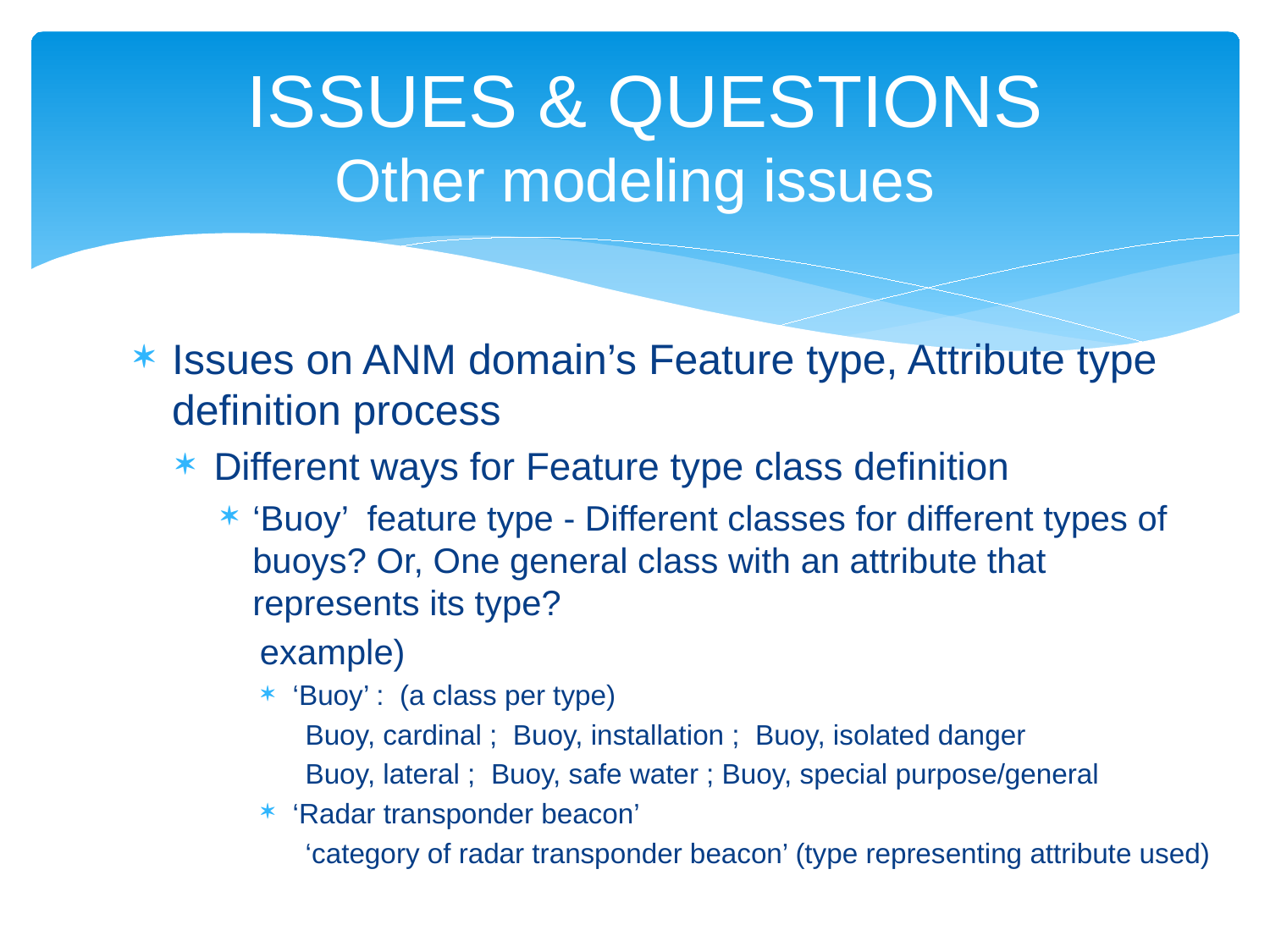

# ISSUES & QUESTIONS Other modeling issues
Issues on ANM domain’s Feature type, Attribute type definition process
Different ways for Feature type class definition
‘Buoy’  feature type - Different classes for different types of buoys? Or, One general class with an attribute that represents its type?
    example)
‘Buoy’ :  (a class per type)
Buoy, cardinal ;  Buoy, installation ;  Buoy, isolated danger
Buoy, lateral ;  Buoy, safe water ; Buoy, special purpose/general
‘Radar transponder beacon’
‘category of radar transponder beacon’ (type representing attribute used)